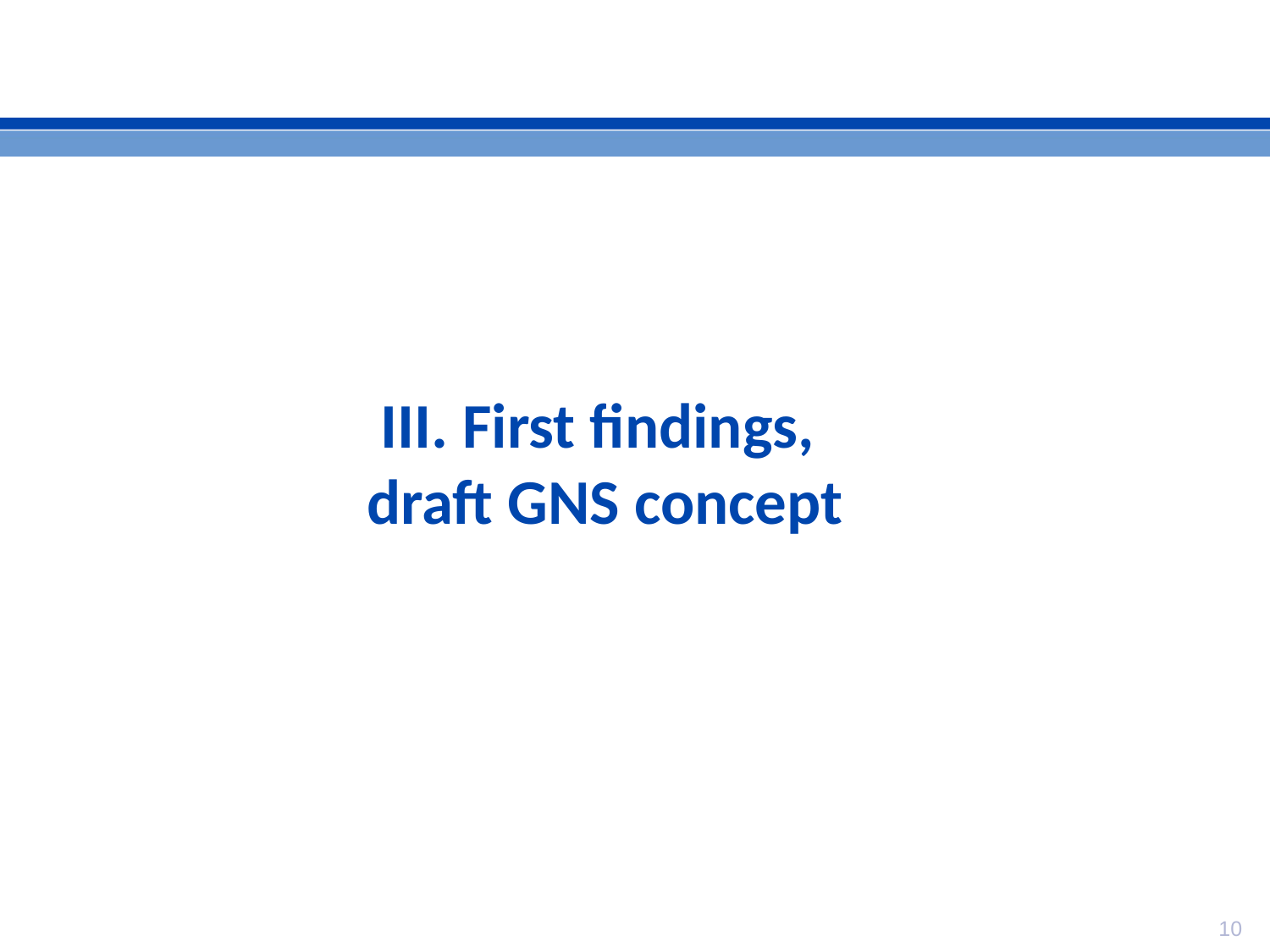

# III. First findings, draft GNS concept

10